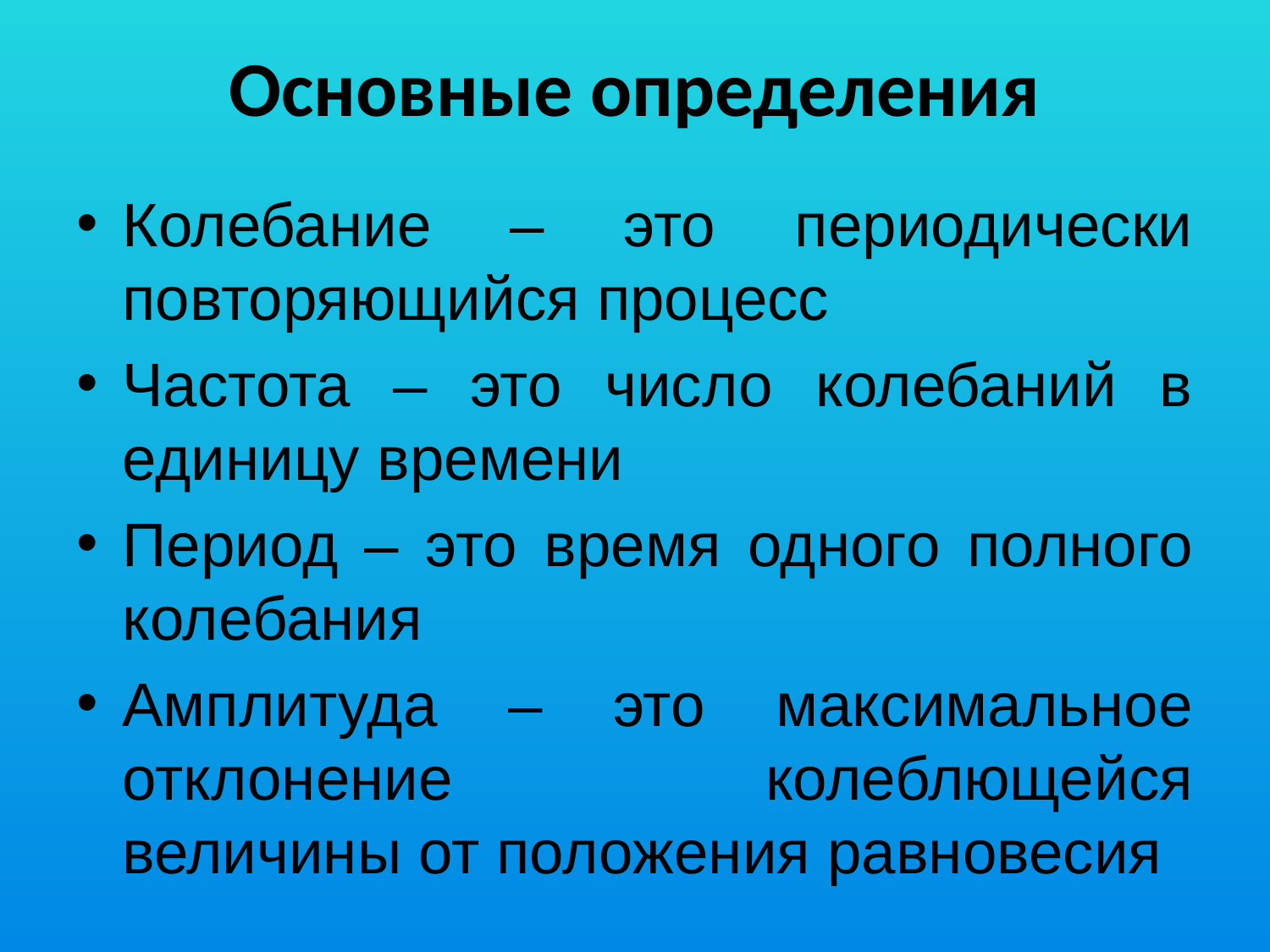

# Основные определения
Колебание – это периодически повторяющийся процесс
Частота – это число колебаний в единицу времени
Период – это время одного полного колебания
Амплитуда – это максимальное отклонение  колеблющейся величины от положения равновесия